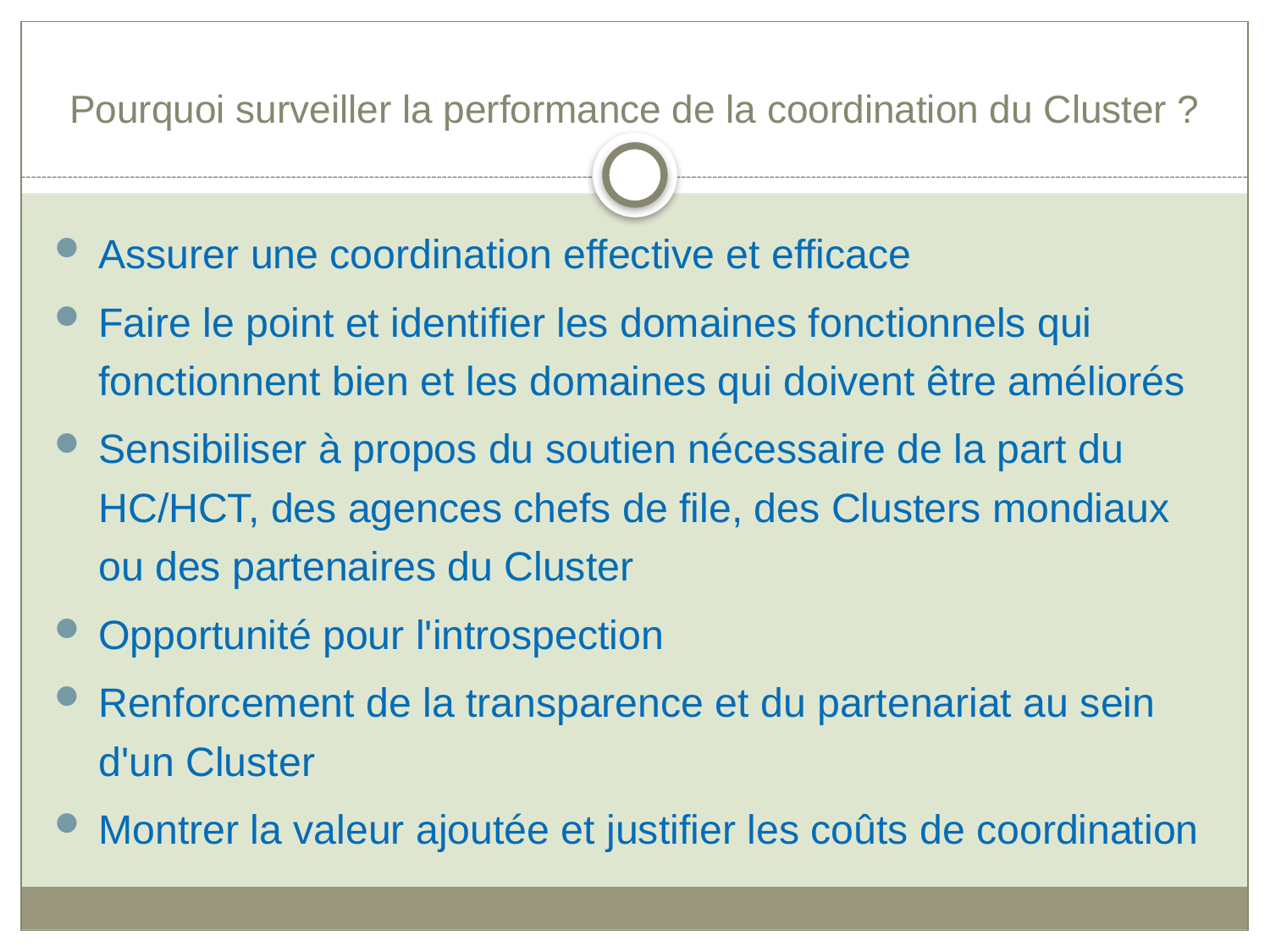

# Pourquoi surveiller la performance de la coordination du Cluster ?
Assurer une coordination effective et efficace
Faire le point et identifier les domaines fonctionnels qui fonctionnent bien et les domaines qui doivent être améliorés
Sensibiliser à propos du soutien nécessaire de la part du HC/HCT, des agences chefs de file, des Clusters mondiaux ou des partenaires du Cluster
Opportunité pour l'introspection
Renforcement de la transparence et du partenariat au sein d'un Cluster
Montrer la valeur ajoutée et justifier les coûts de coordination